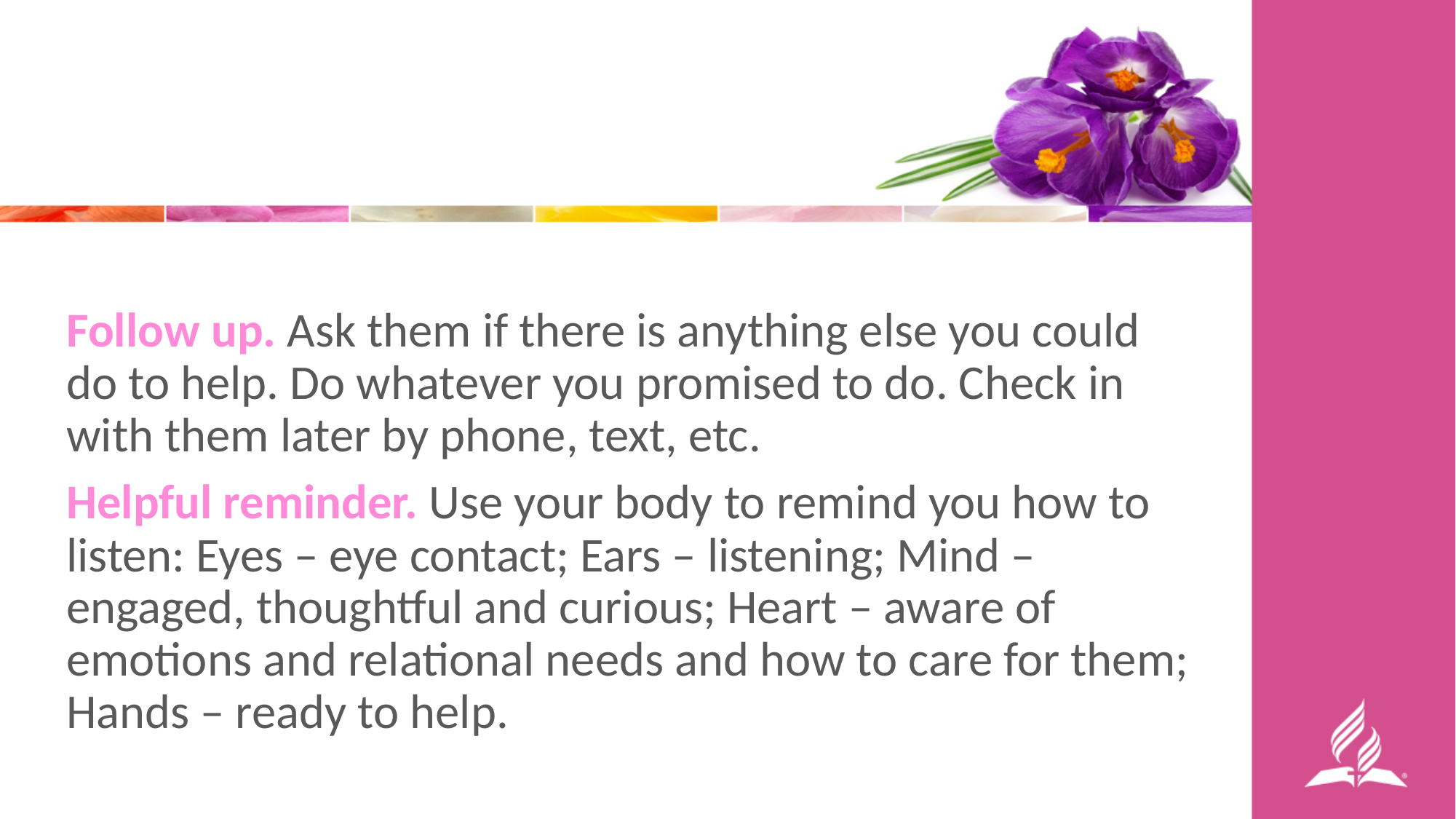

Follow up. Ask them if there is anything else you could do to help. Do whatever you promised to do. Check in with them later by phone, text, etc.
Helpful reminder. Use your body to remind you how to listen: Eyes – eye contact; Ears – listening; Mind – engaged, thoughtful and curious; Heart – aware of emotions and relational needs and how to care for them; Hands – ready to help.